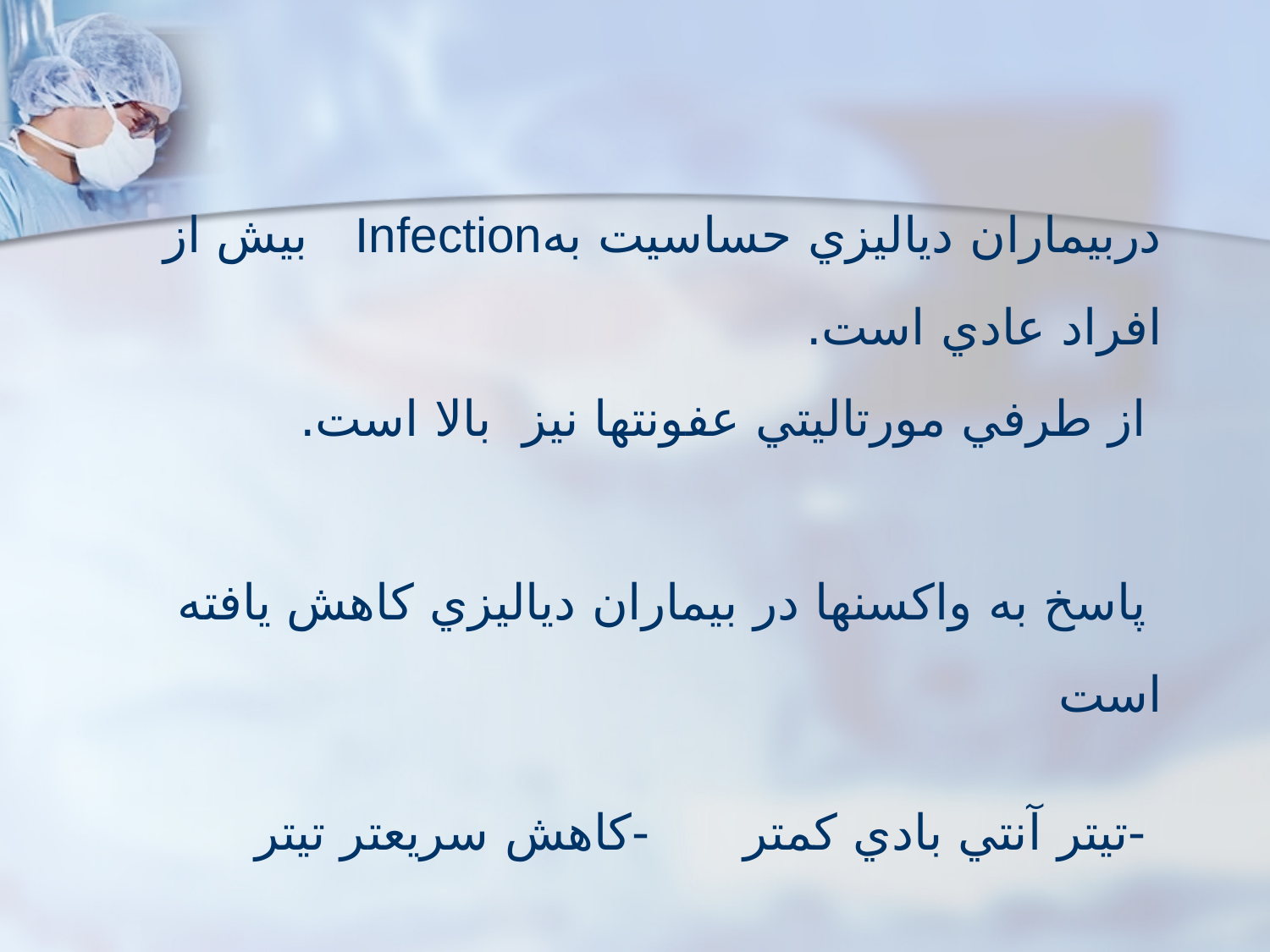

دربيماران دياليزي حساسيت بهInfection   بيش از افراد عادي است.
 از طرفي مورتاليتي عفونتها نيز  بالا است.
 پاسخ به واكسنها در بيماران دياليزي كاهش يافته است
 -تيتر آنتي بادي كمتر      -كاهش سريعتر تيتر